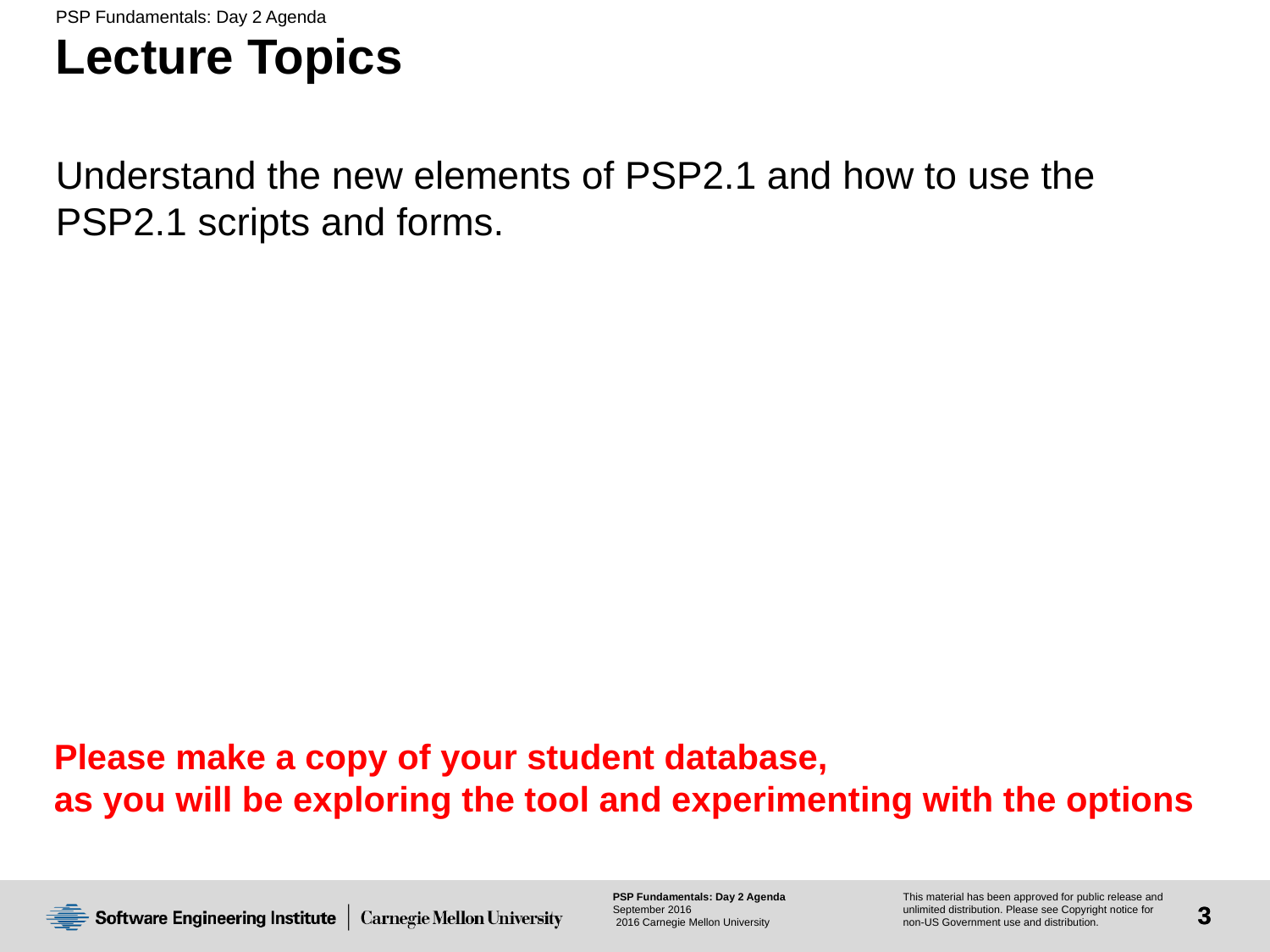

# Lecture Topics
Understand the new elements of PSP2.1 and how to use the PSP2.1 scripts and forms.
Please make a copy of your student database,
as you will be exploring the tool and experimenting with the options